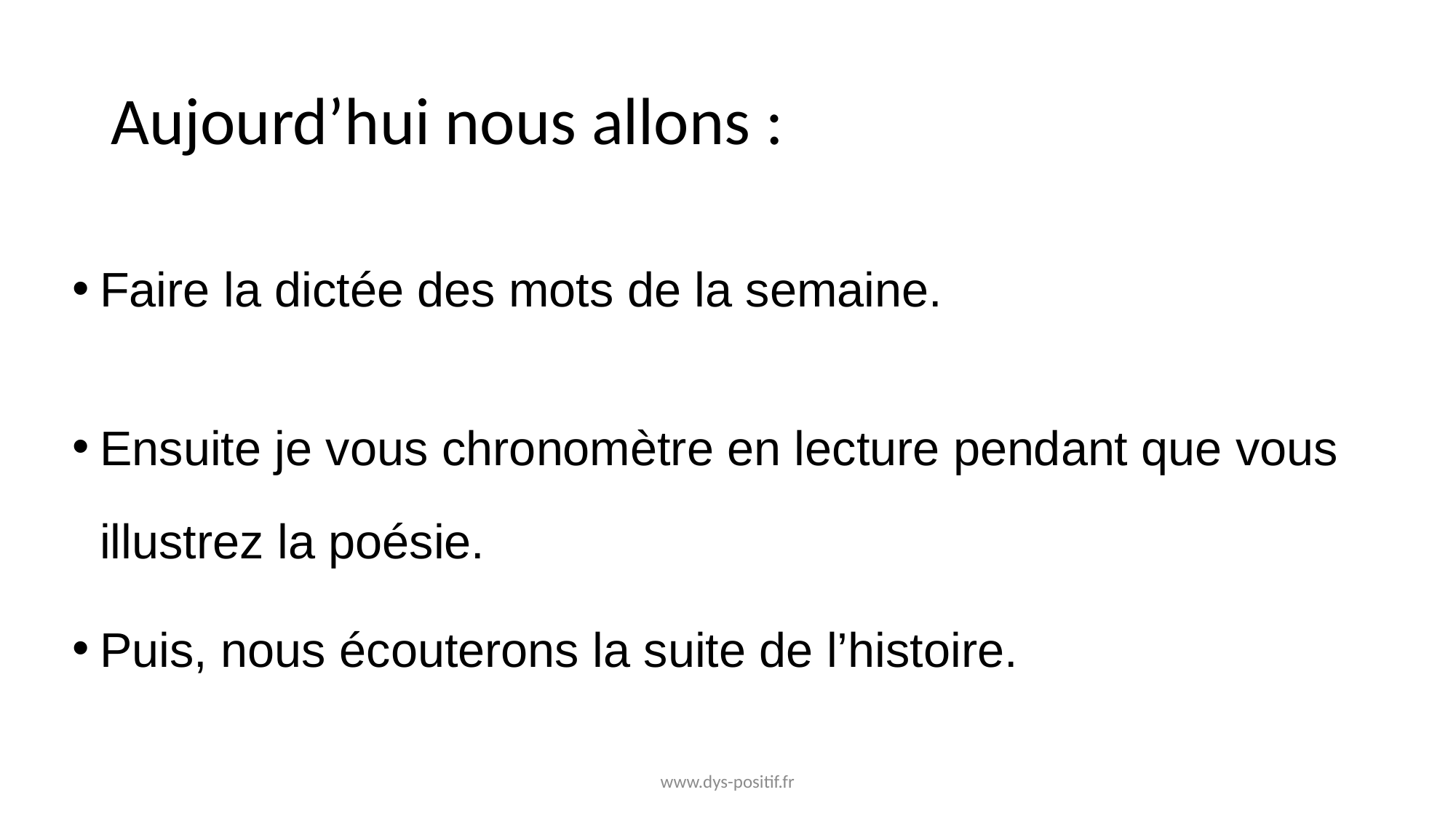

# Aujourd’hui nous allons :
Faire la dictée des mots de la semaine.

Ensuite je vous chronomètre en lecture pendant que vous illustrez la poésie.
Puis, nous écouterons la suite de l’histoire.
www.dys-positif.fr